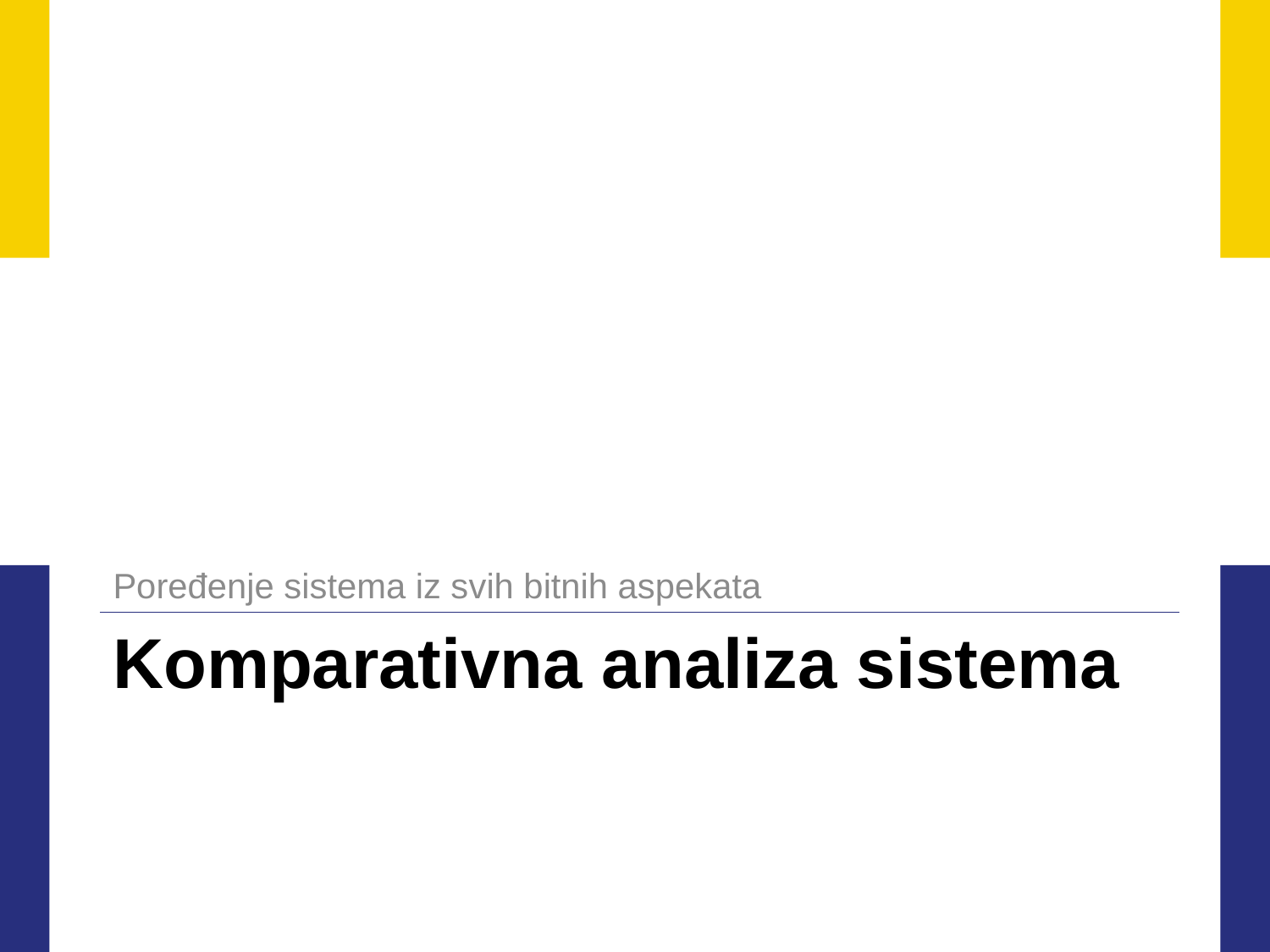

Poređenje sistema iz svih bitnih aspekata
# Komparativna analiza sistema